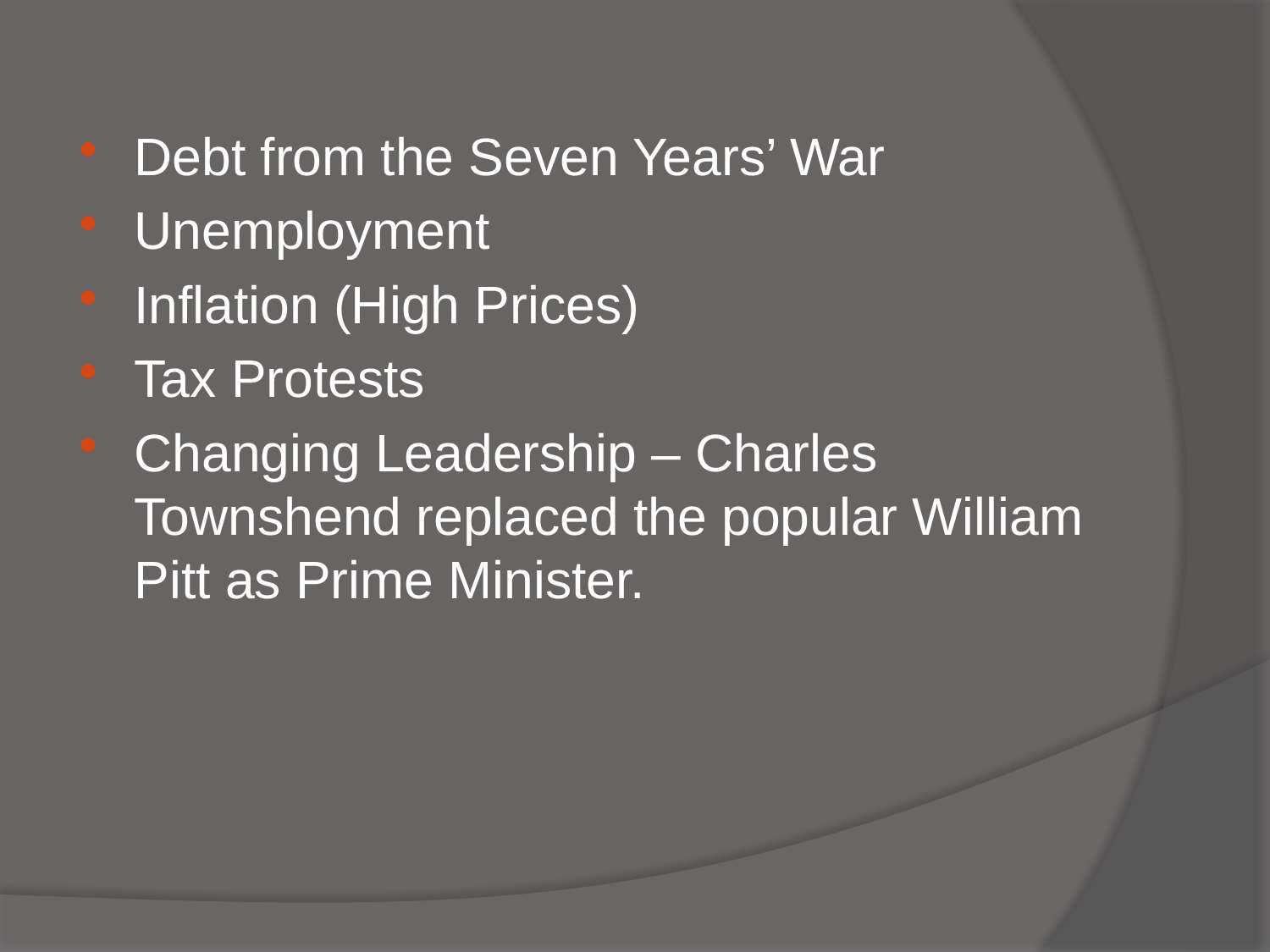

#
Debt from the Seven Years’ War
Unemployment
Inflation (High Prices)
Tax Protests
Changing Leadership – Charles Townshend replaced the popular William Pitt as Prime Minister.